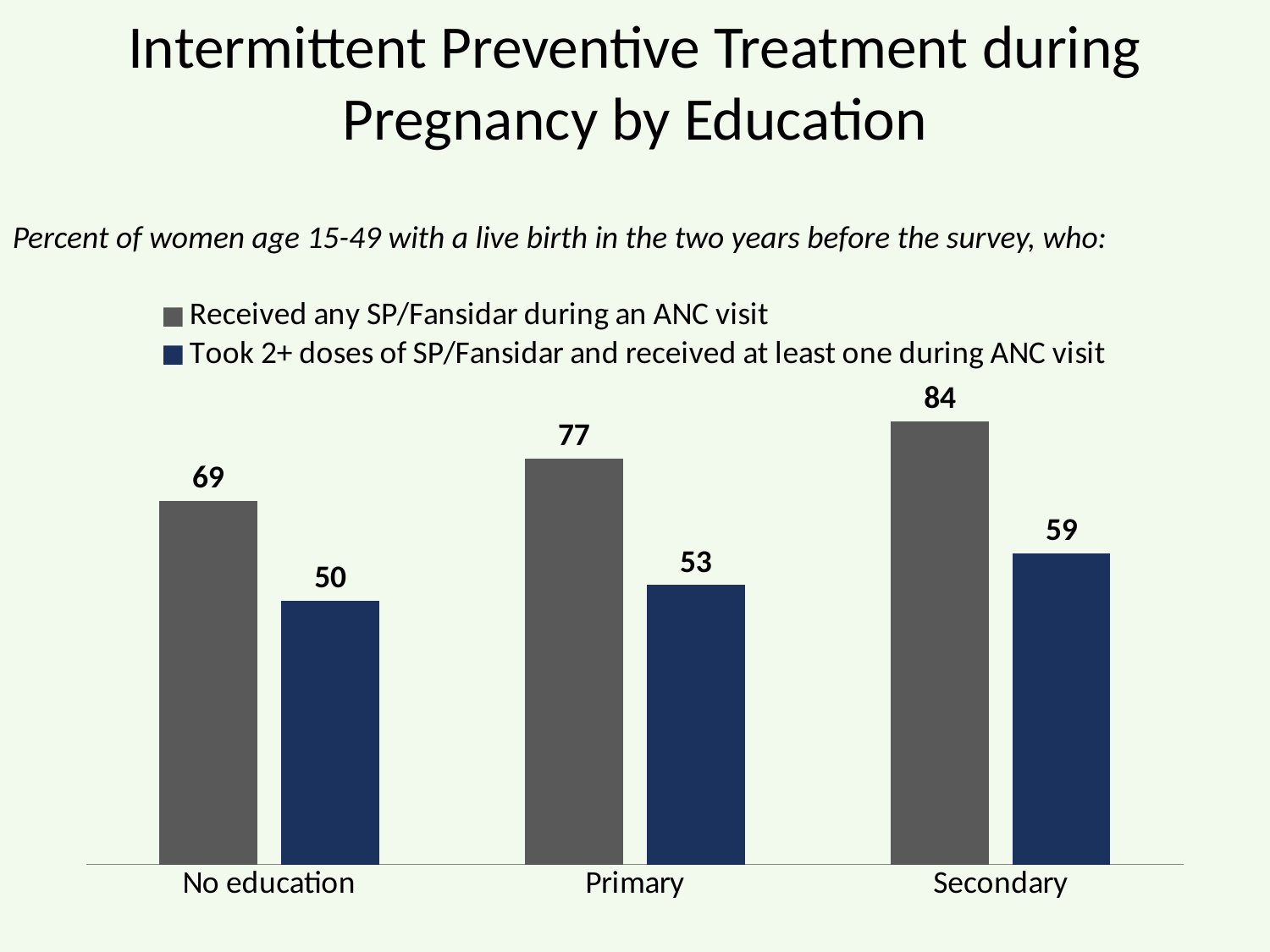

# Intermittent Preventive Treatment during Pregnancy by Education
Percent of women age 15-49 with a live birth in the two years before the survey, who:

### Chart

| Category | Received any SP/Fansidar during an ANC visit | Took 2+ doses of SP/Fansidar and received at least one during ANC visit |
|---|---|---|
| No education | 69.0 | 50.0 |
| Primary | 77.0 | 53.0 |
| Secondary | 84.0 | 59.0 |